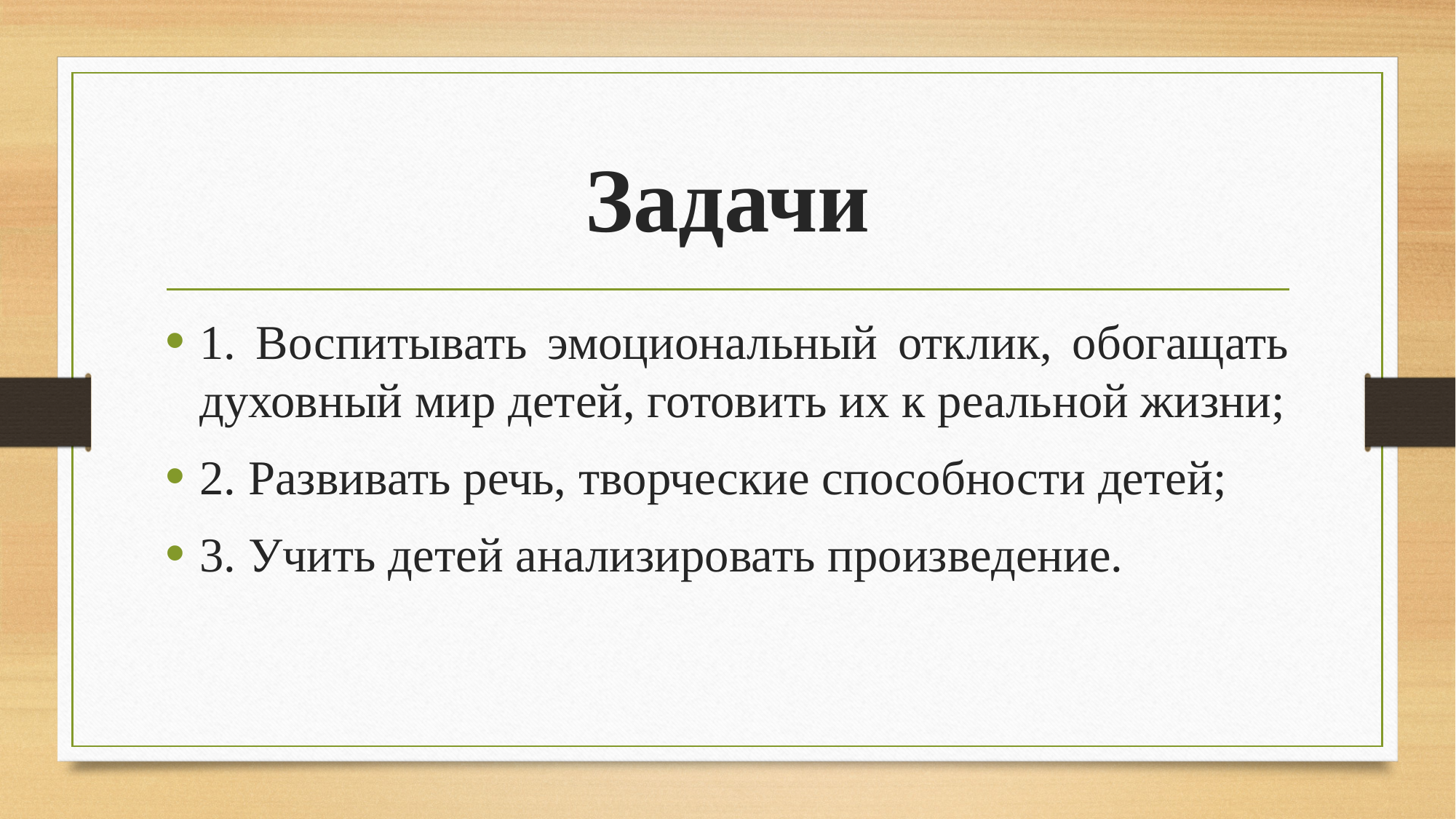

# Задачи
1. Воспитывать эмоциональный отклик, обогащать духовный мир детей, готовить их к реальной жизни;
2. Развивать речь, творческие способности детей;
3. Учить детей анализировать произведение.